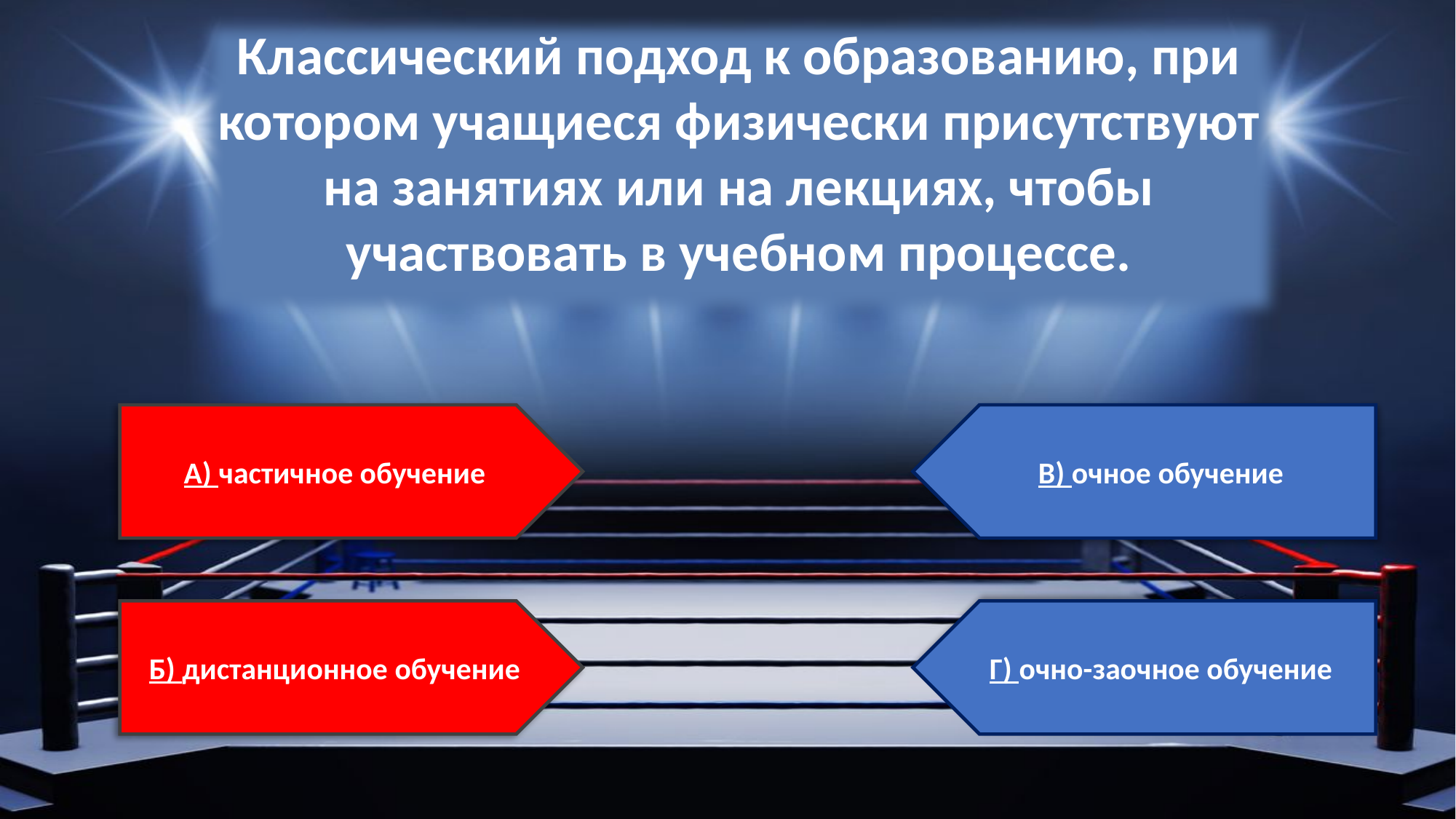

Классический подход к образованию, при котором учащиеся физически присутствуют на занятиях или на лекциях, чтобы участвовать в учебном процессе.

А) частичное обучение
В) очное обучение
Б) дистанционное обучение
Г) очно-заочное обучение